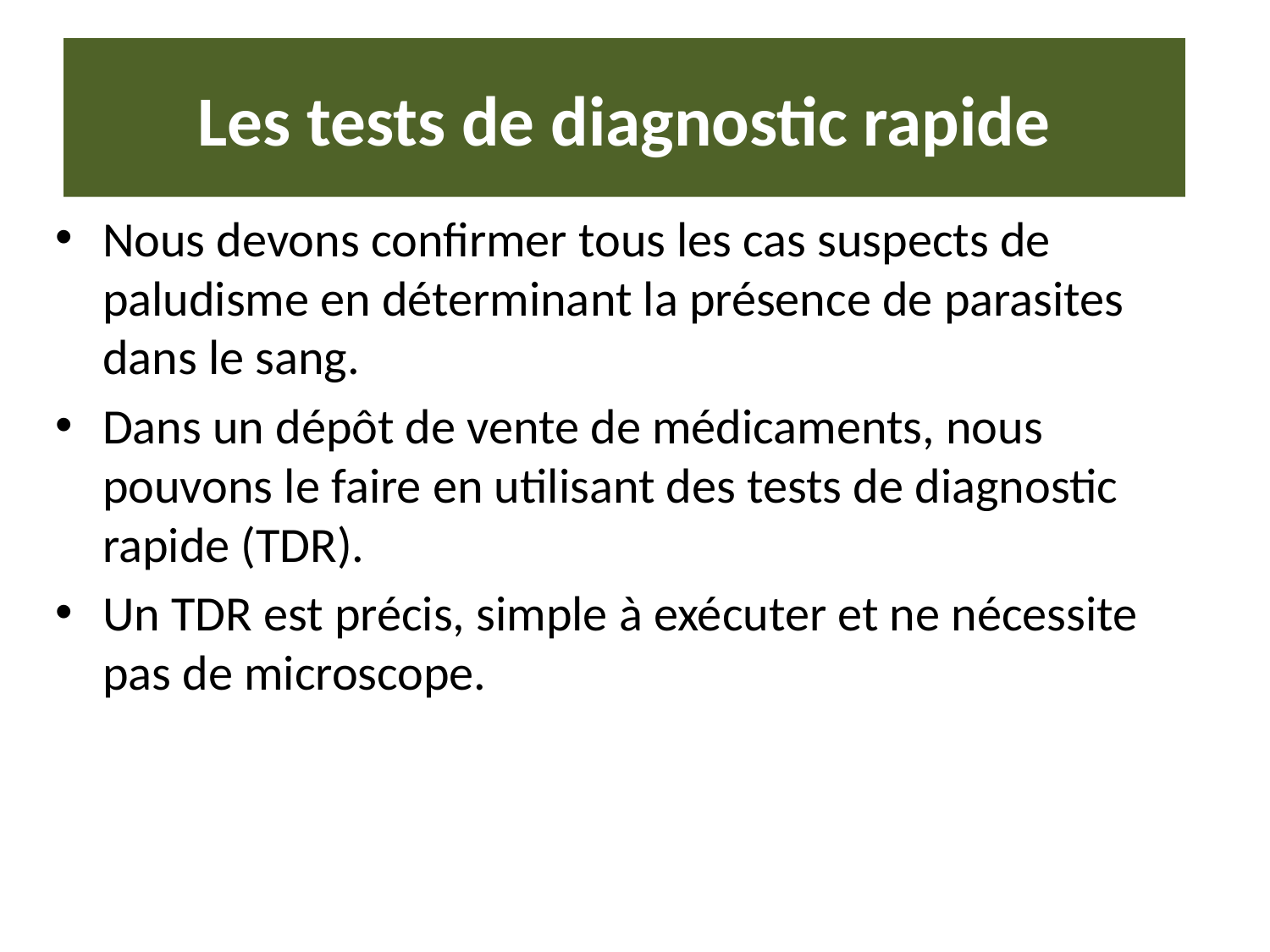

# Les tests de diagnostic rapide
Nous devons confirmer tous les cas suspects de paludisme en déterminant la présence de parasites dans le sang.
Dans un dépôt de vente de médicaments, nous pouvons le faire en utilisant des tests de diagnostic rapide (TDR).
Un TDR est précis, simple à exécuter et ne nécessite pas de microscope.